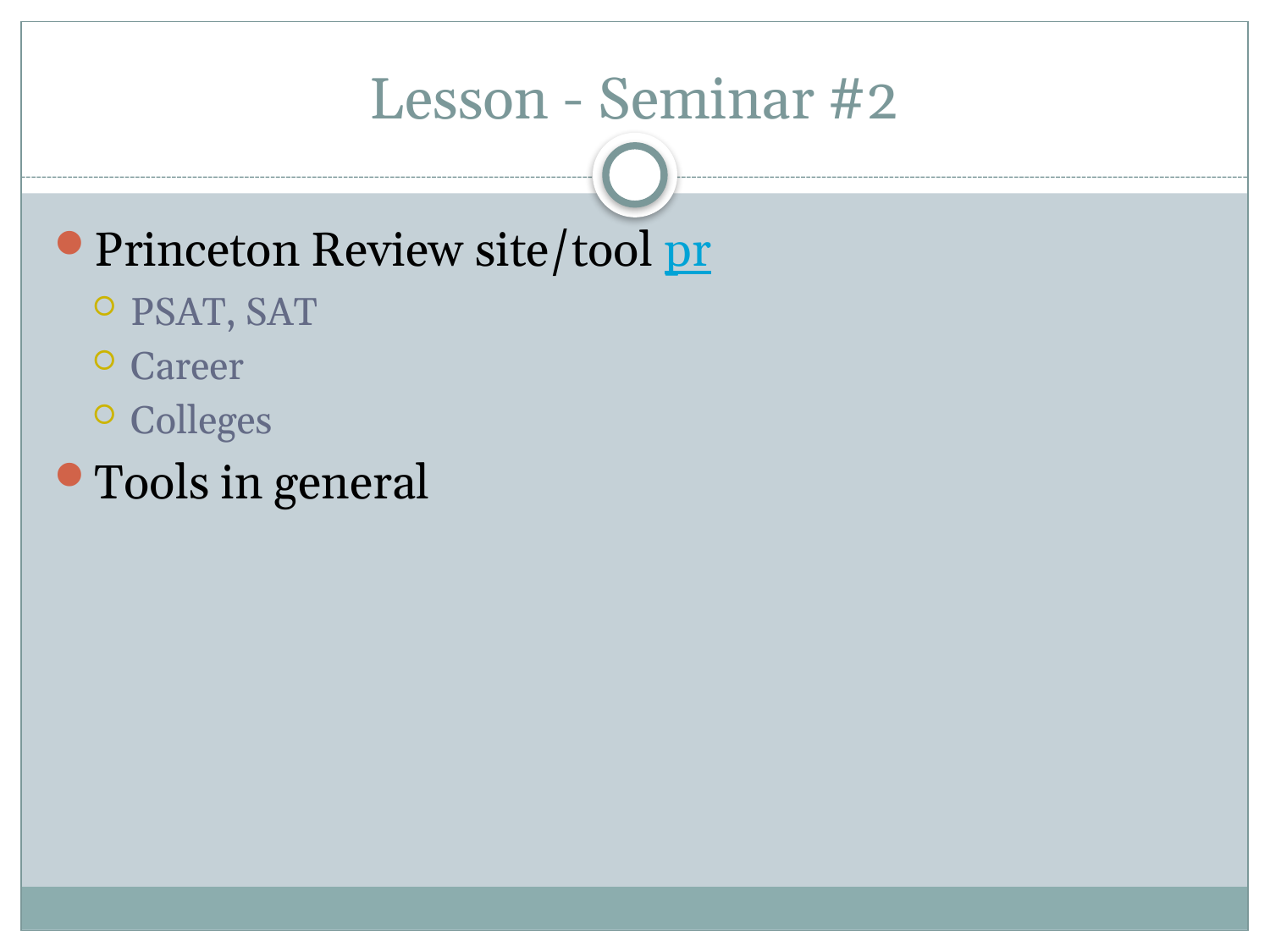

# Lesson - Seminar #2
Princeton Review site/tool pr
PSAT, SAT
Career
Colleges
Tools in general